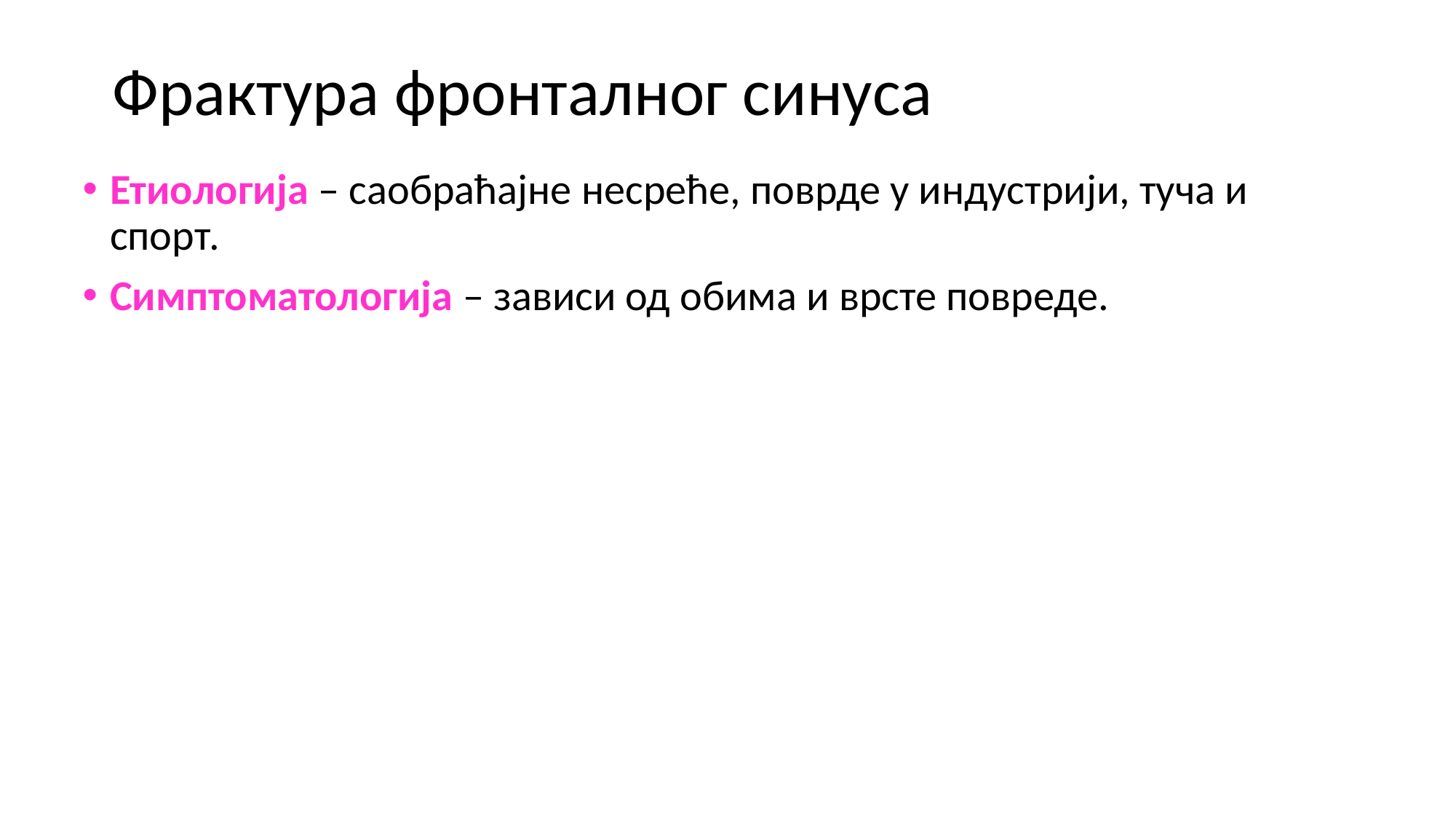

# Фрактура фронталног синуса
Етиологија – саобраћајне несреће, поврде у индустрији, туча и спорт.
Симптоматологија – зависи од обима и врсте повреде.